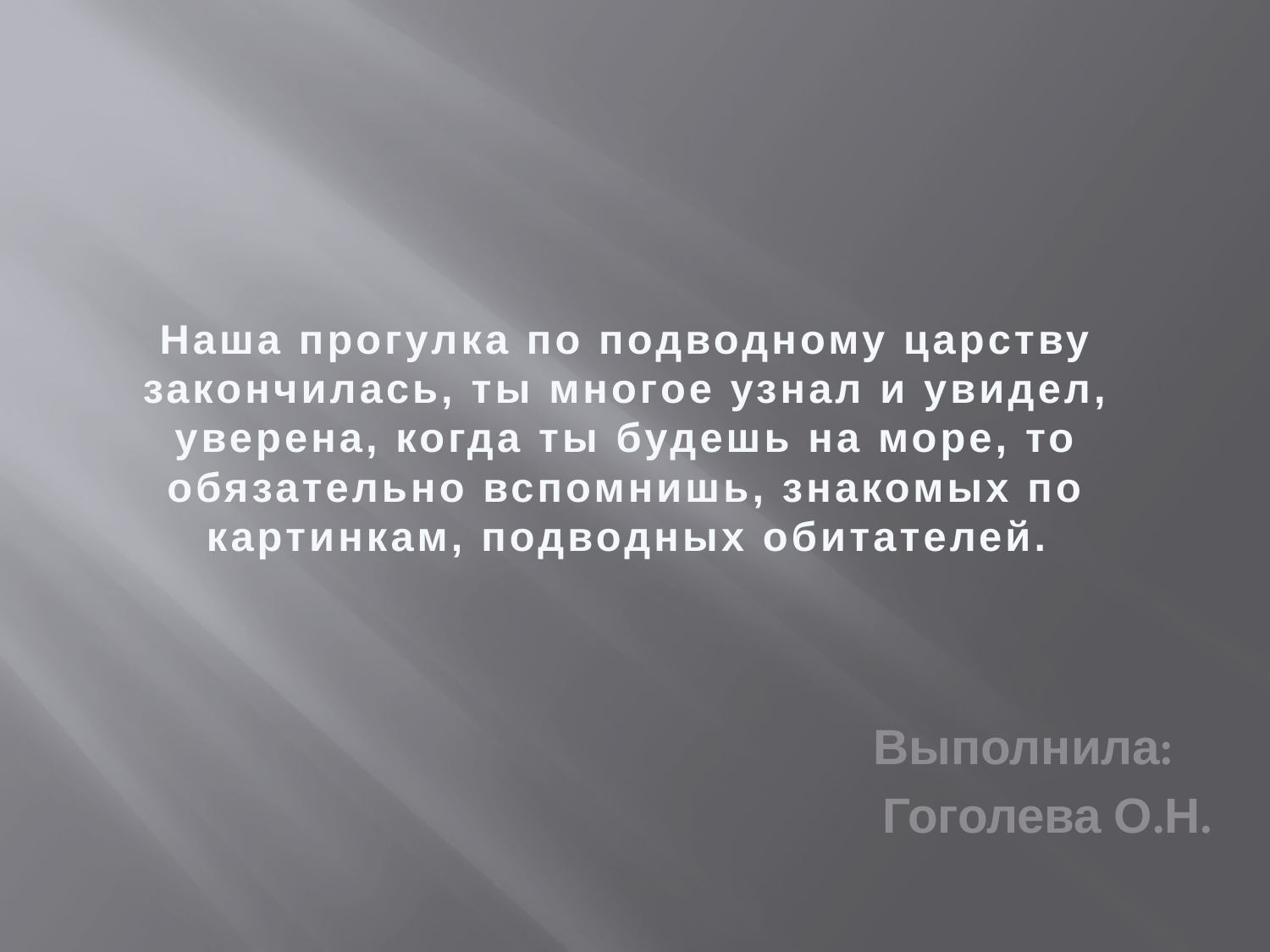

# Наша прогулка по подводному царству закончилась, ты многое узнал и увидел, уверена, когда ты будешь на море, то обязательно вспомнишь, знакомых по картинкам, подводных обитателей.
                          Выполнила:
                             Гоголева О.Н.